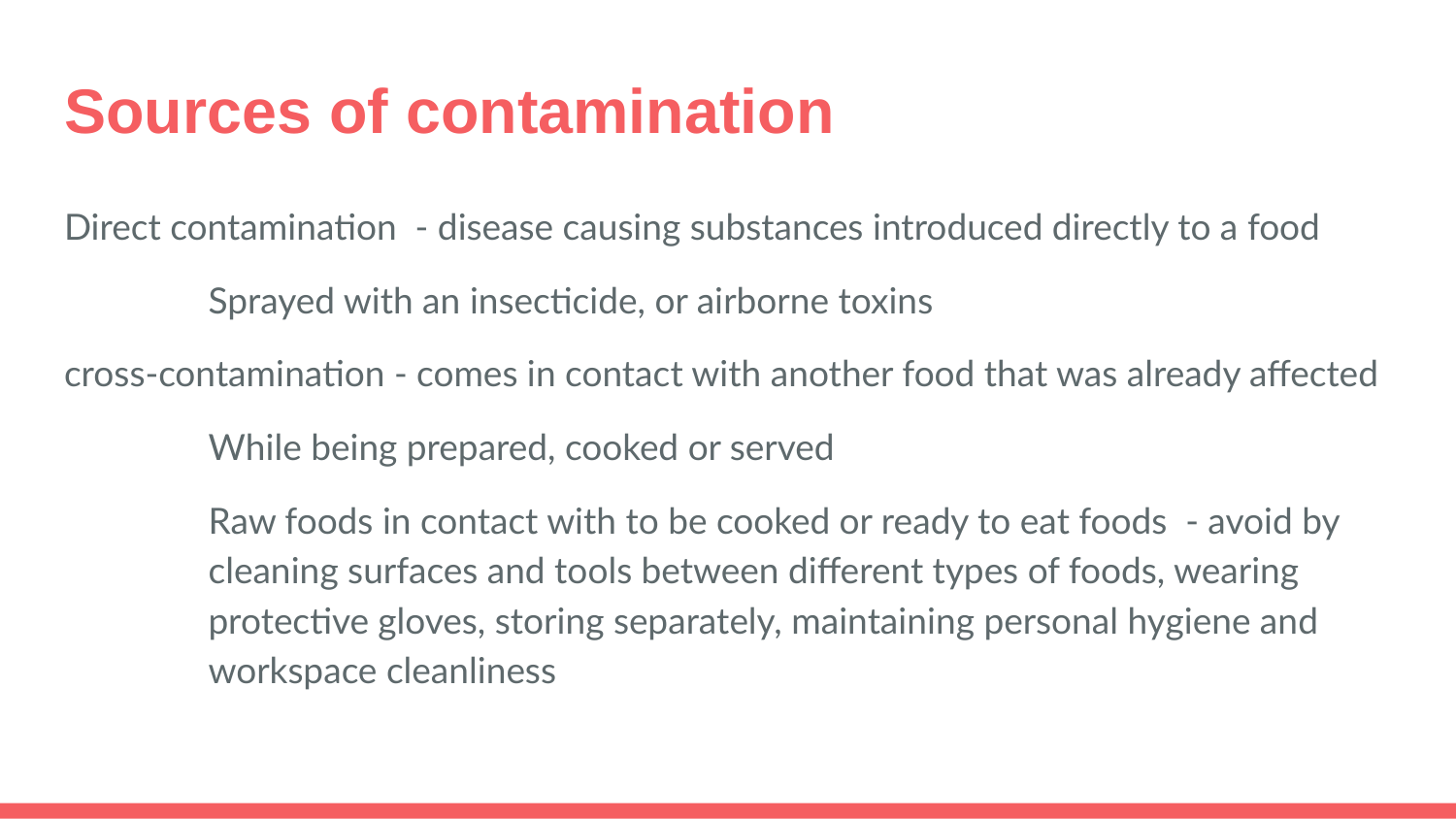

# Sources of contamination
Direct contamination  - disease causing substances introduced directly to a food
	Sprayed with an insecticide, or airborne toxins
cross-contamination - comes in contact with another food that was already affected
	While being prepared, cooked or served
Raw foods in contact with to be cooked or ready to eat foods  - avoid by cleaning surfaces and tools between different types of foods, wearing protective gloves, storing separately, maintaining personal hygiene and workspace cleanliness